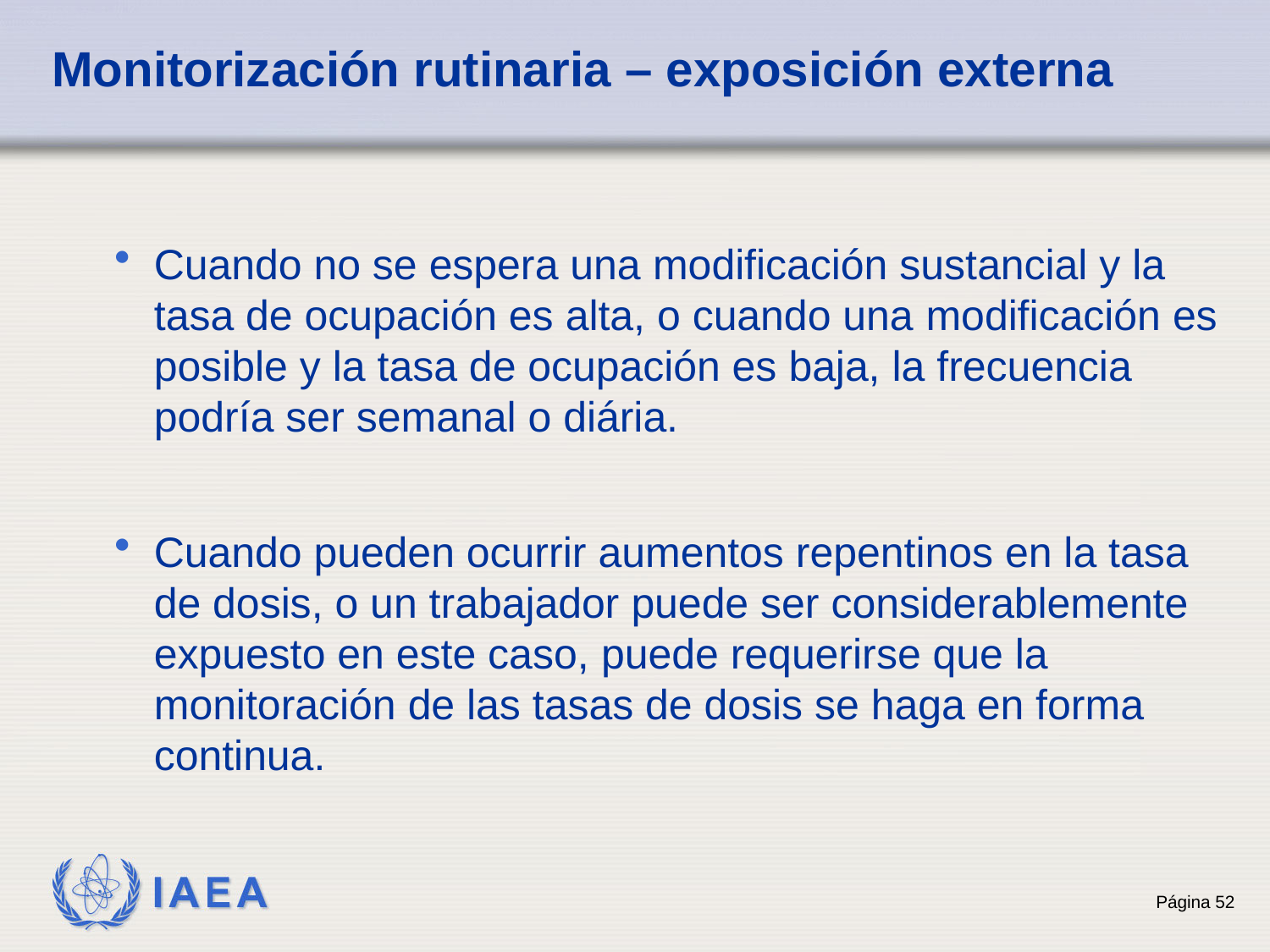

# Monitorización rutinaria – exposición externa
Cuando no se espera una modificación sustancial y la tasa de ocupación es alta, o cuando una modificación es posible y la tasa de ocupación es baja, la frecuencia podría ser semanal o diária.

Cuando pueden ocurrir aumentos repentinos en la tasa de dosis, o un trabajador puede ser considerablemente expuesto en este caso, puede requerirse que la monitoración de las tasas de dosis se haga en forma continua.

52